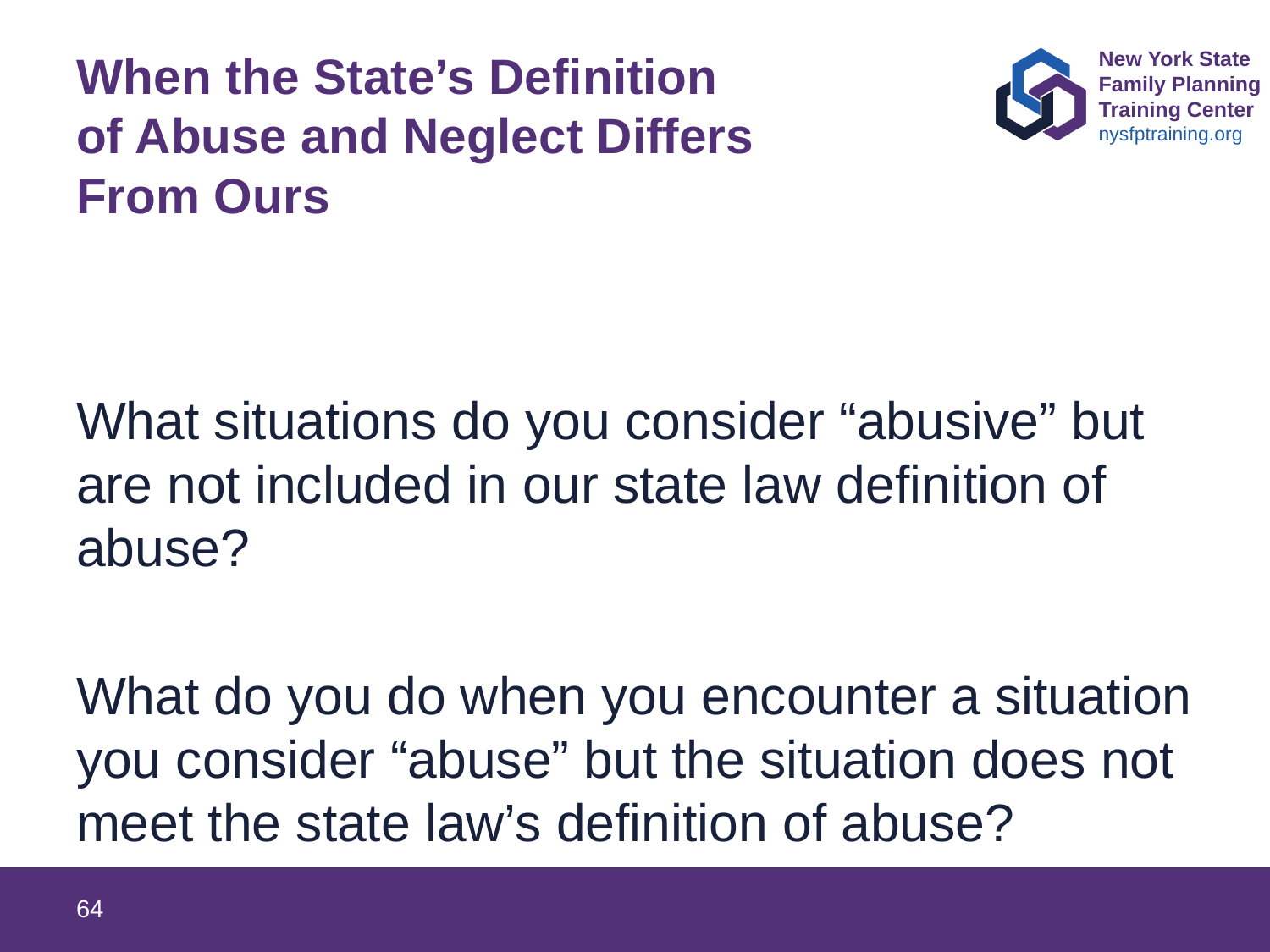

# When the State’s Definition of Abuse and Neglect Differs From Ours

What situations do you consider “abusive” but are not included in our state law definition of abuse?

What do you do when you encounter a situation you consider “abuse” but the situation does not meet the state law’s definition of abuse?

64